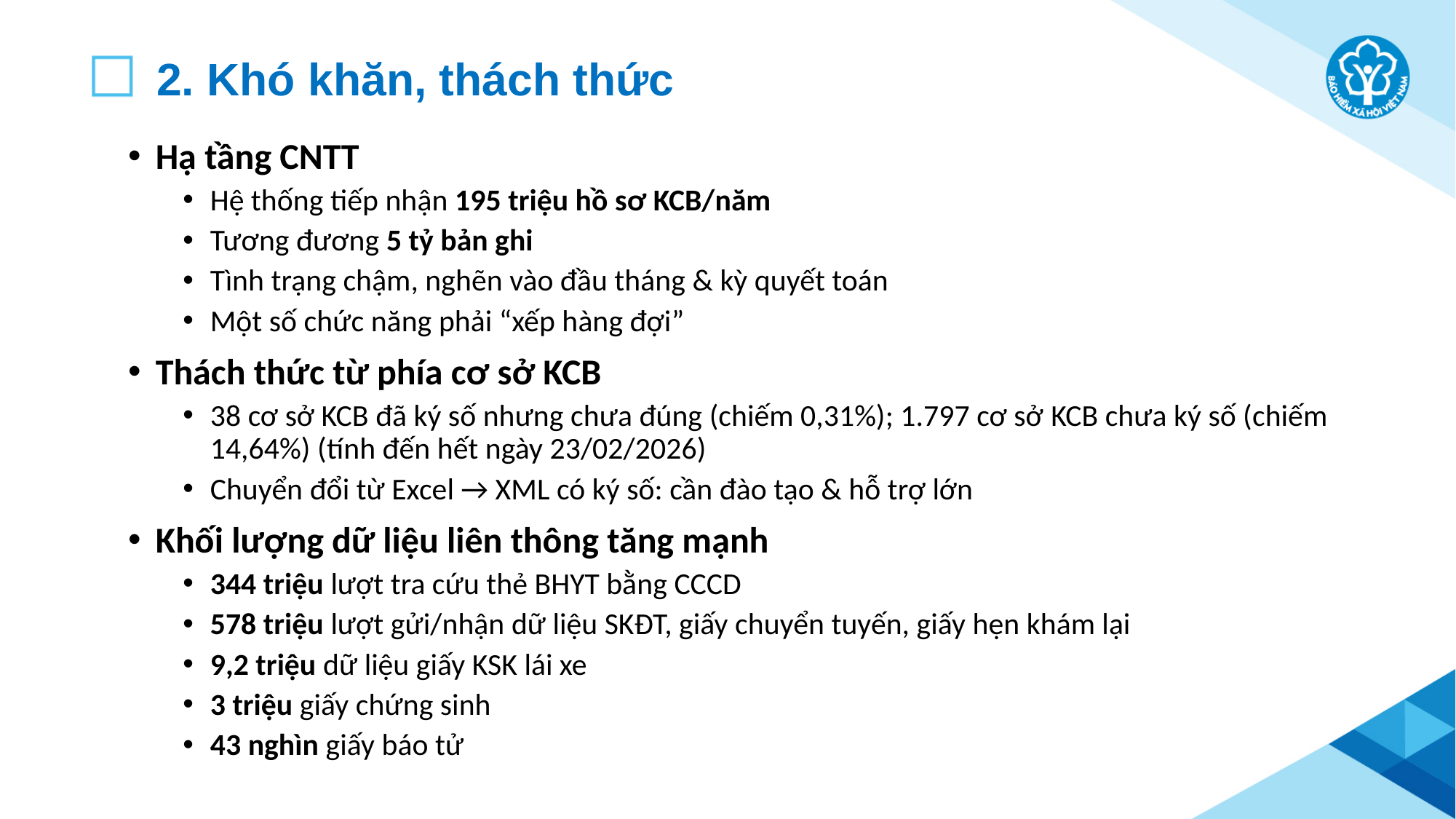

# 2. Khó khăn, thách thức
Hạ tầng CNTT
Hệ thống tiếp nhận 195 triệu hồ sơ KCB/năm
Tương đương 5 tỷ bản ghi
Tình trạng chậm, nghẽn vào đầu tháng & kỳ quyết toán
Một số chức năng phải “xếp hàng đợi”
Thách thức từ phía cơ sở KCB
38 cơ sở KCB đã ký số nhưng chưa đúng (chiếm 0,31%); 1.797 cơ sở KCB chưa ký số (chiếm 14,64%) (tính đến hết ngày 23/02/2026)
Chuyển đổi từ Excel → XML có ký số: cần đào tạo & hỗ trợ lớn
Khối lượng dữ liệu liên thông tăng mạnh
344 triệu lượt tra cứu thẻ BHYT bằng CCCD
578 triệu lượt gửi/nhận dữ liệu SKĐT, giấy chuyển tuyến, giấy hẹn khám lại
9,2 triệu dữ liệu giấy KSK lái xe
3 triệu giấy chứng sinh
43 nghìn giấy báo tử